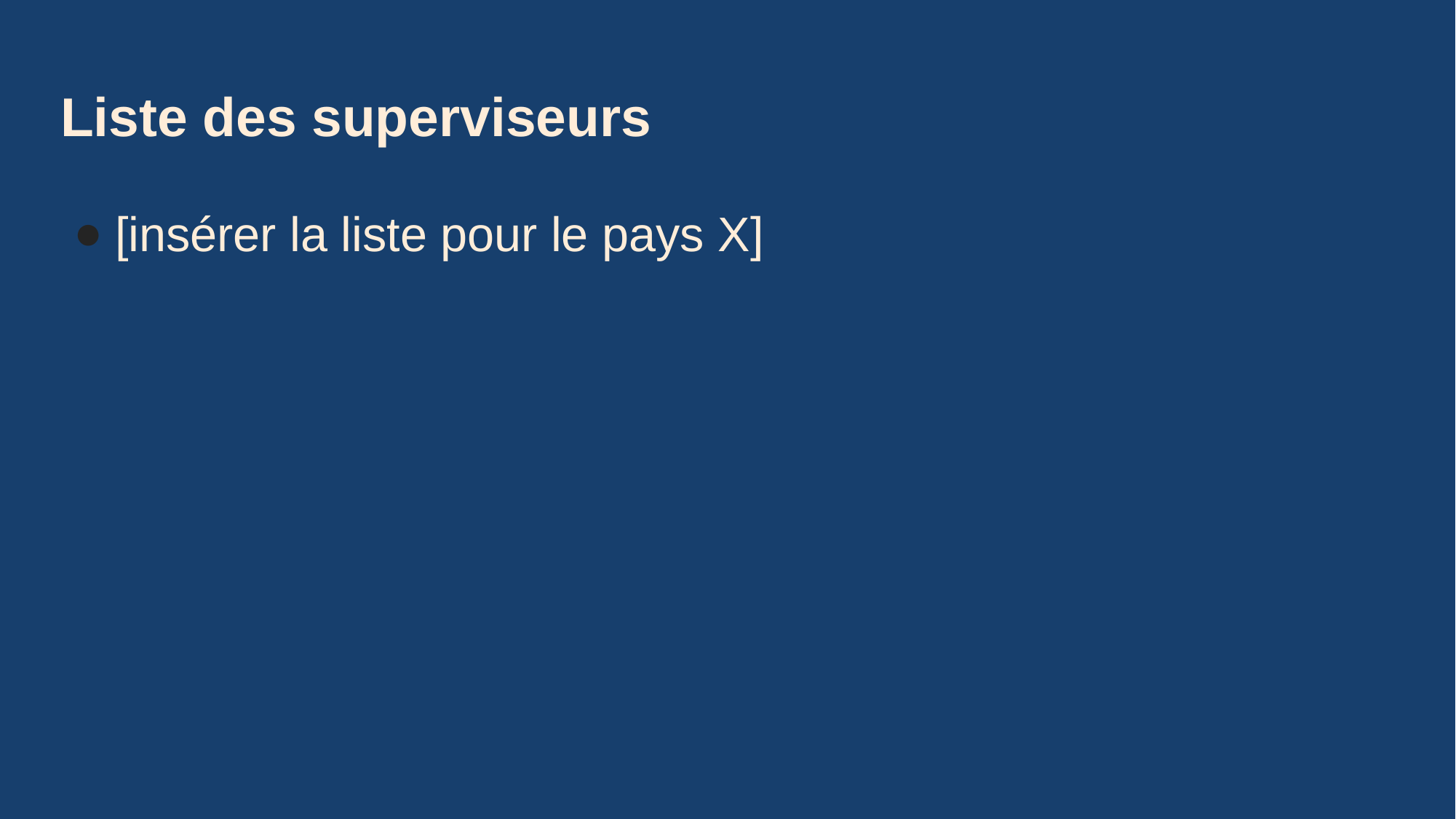

# Liste des superviseurs
[insérer la liste pour le pays X]